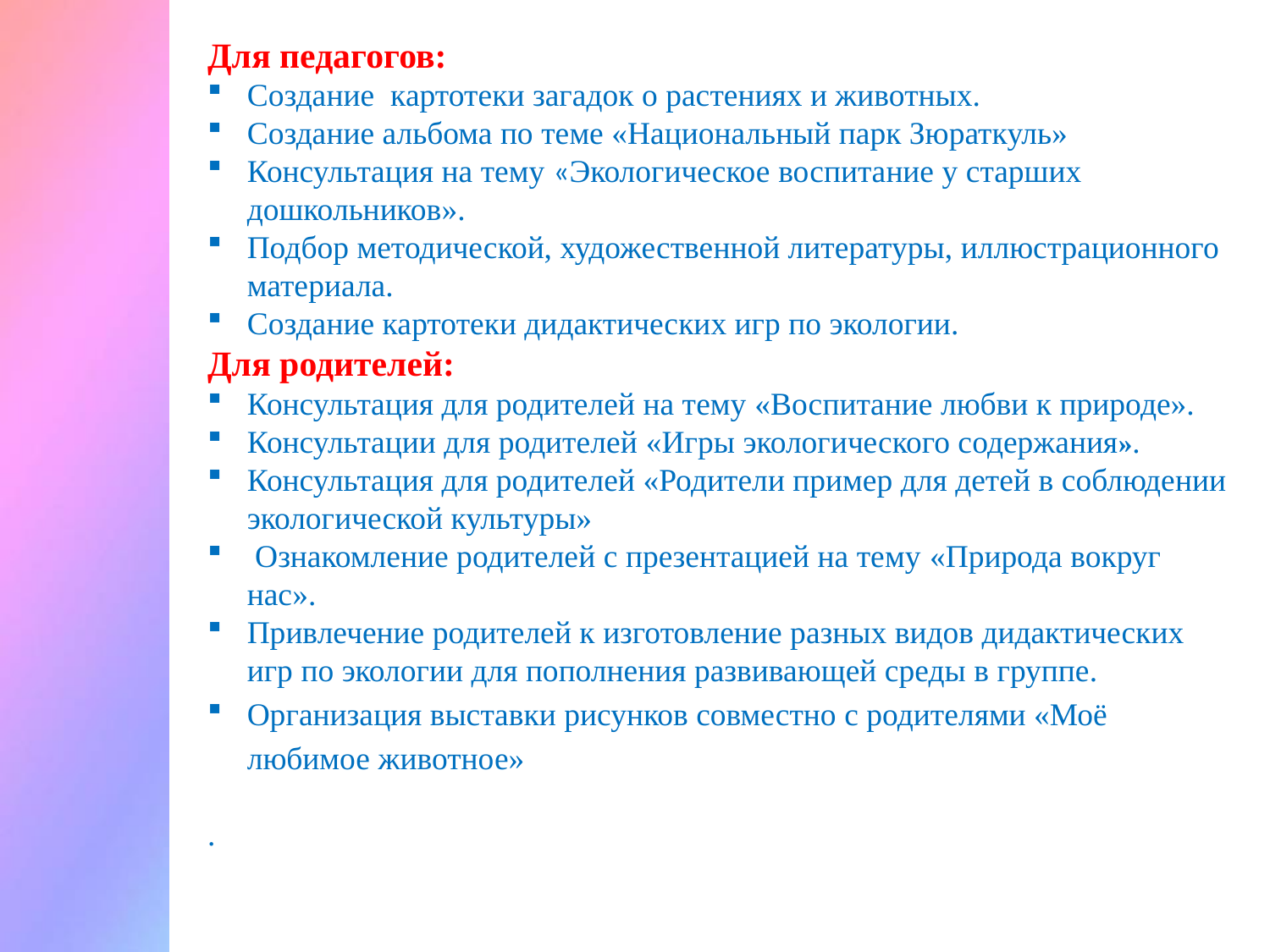

Для педагогов:
Создание  картотеки загадок о растениях и животных.
Создание альбома по теме «Национальный парк Зюраткуль»
Консультация на тему «Экологическое воспитание у старших дошкольников».
Подбор методической, художественной литературы, иллюстрационного материала.
Создание картотеки дидактических игр по экологии.
Для родителей:
Консультация для родителей на тему «Воспитание любви к природе».
Консультации для родителей «Игры экологического содержания».
Консультация для родителей «Родители пример для детей в соблюдении экологической культуры»
 Ознакомление родителей с презентацией на тему «Природа вокруг нас».
Привлечение родителей к изготовление разных видов дидактических игр по экологии для пополнения развивающей среды в группе.
Организация выставки рисунков совместно с родителями «Моё любимое животное»

.